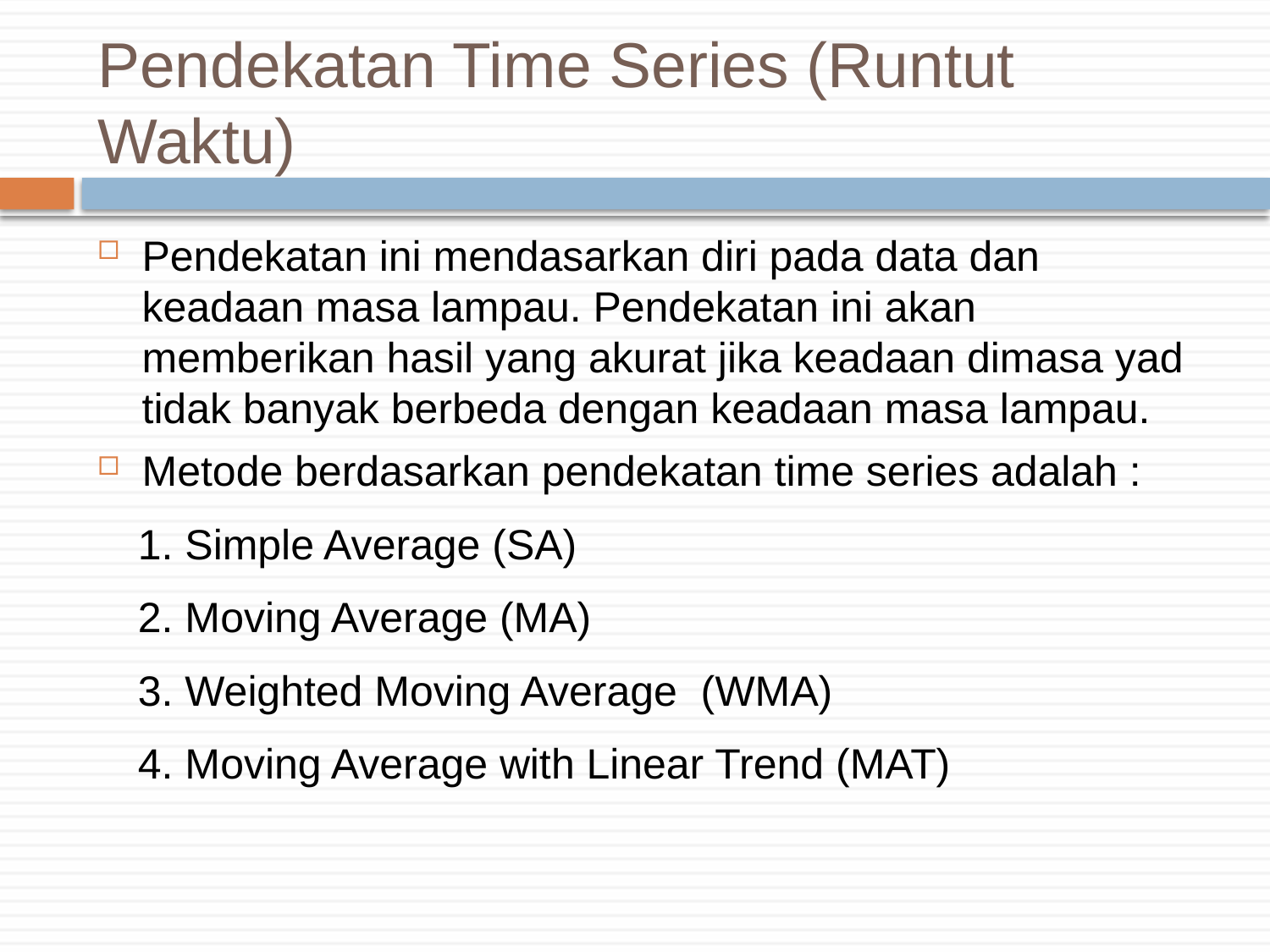

# Pendekatan Time Series (Runtut Waktu)
Pendekatan ini mendasarkan diri pada data dan keadaan masa lampau. Pendekatan ini akan memberikan hasil yang akurat jika keadaan dimasa yad tidak banyak berbeda dengan keadaan masa lampau.
Metode berdasarkan pendekatan time series adalah :
1. Simple Average (SA)
2. Moving Average (MA)
3. Weighted Moving Average  (WMA)
4. Moving Average with Linear Trend (MAT)